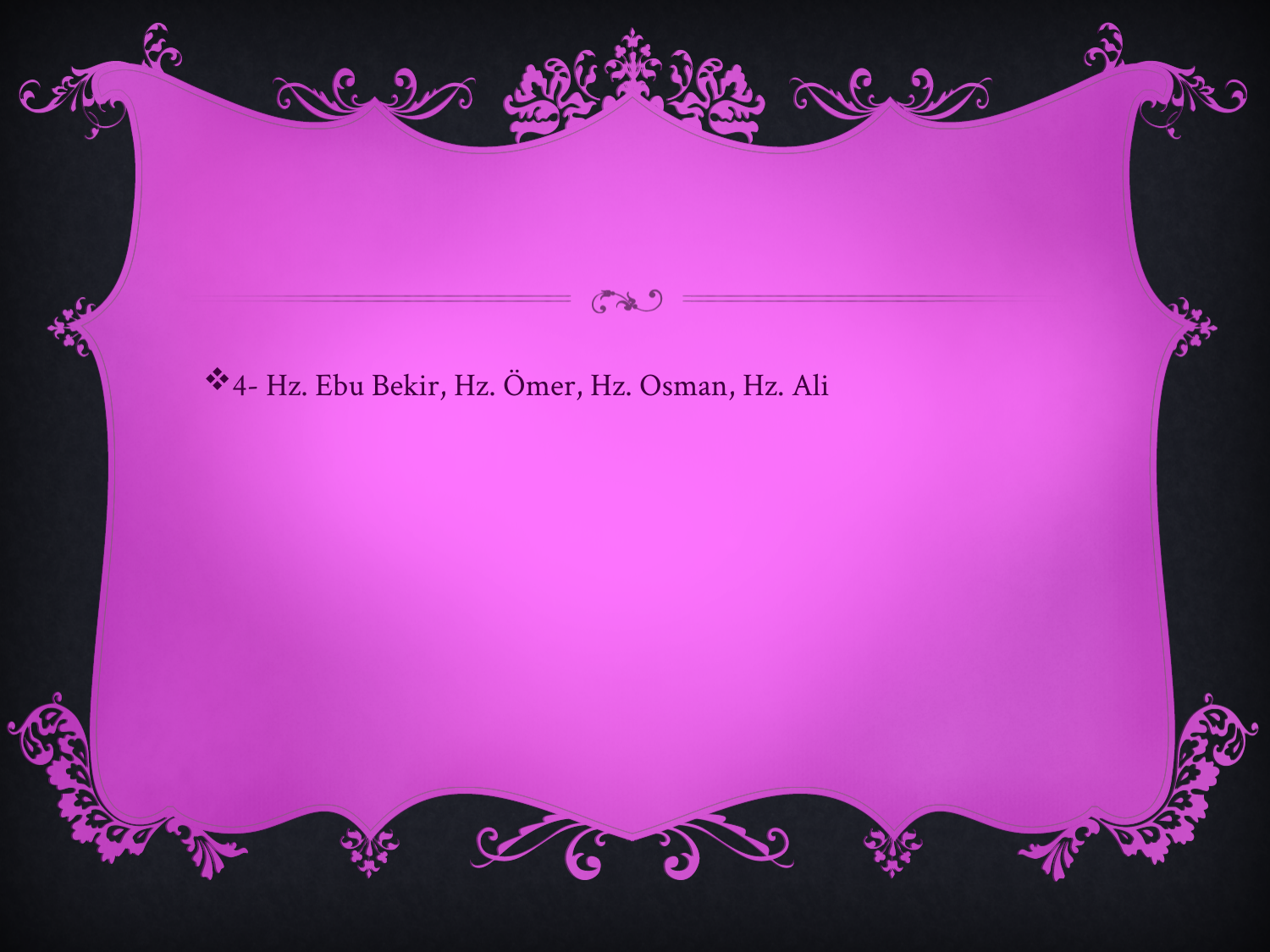

#
4- Hz. Ebu Bekir, Hz. Ömer, Hz. Osman, Hz. Ali